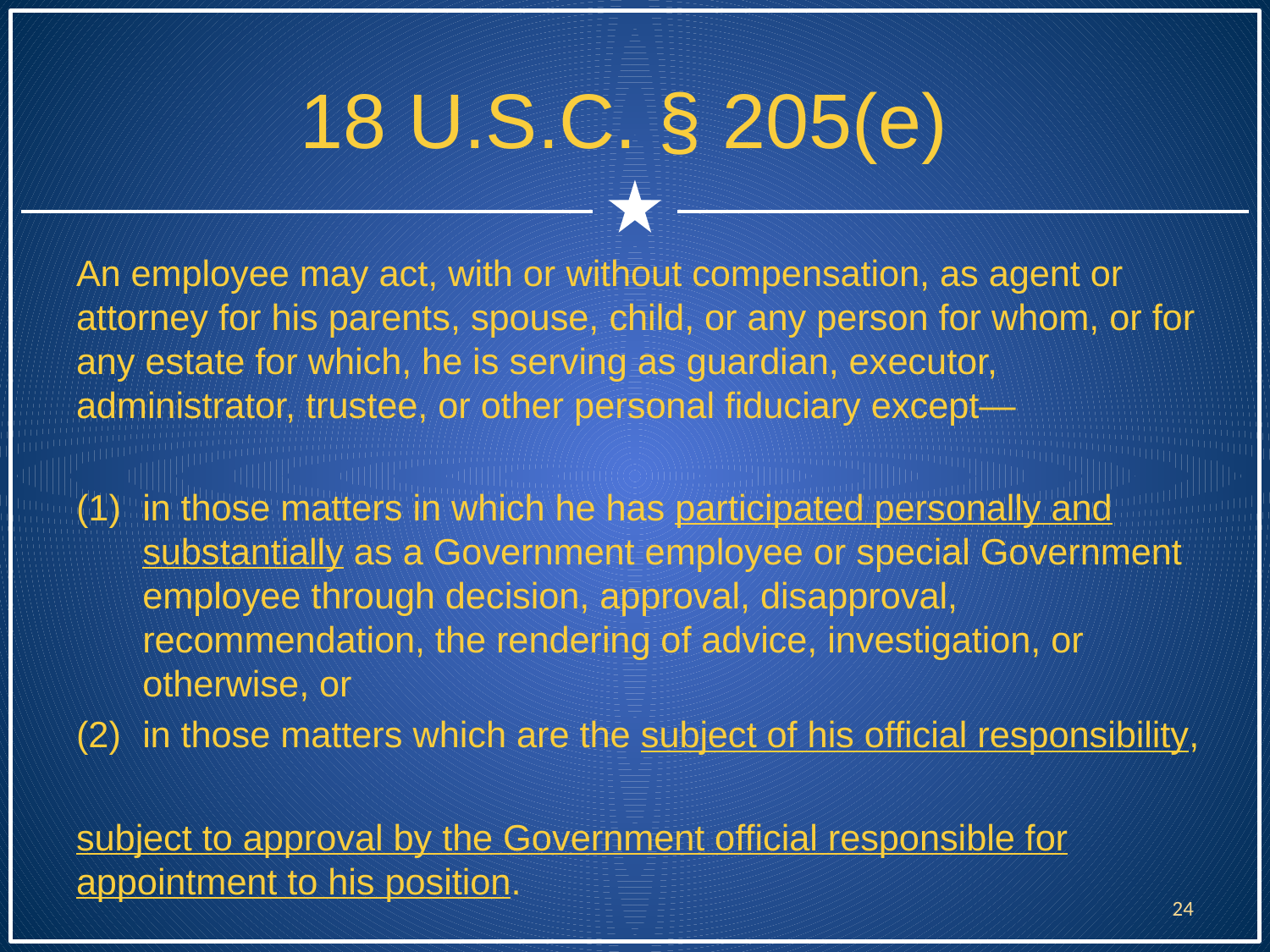

# 18 U.S.C. § 205(e)
An employee may act, with or without compensation, as agent or attorney for his parents, spouse, child, or any person for whom, or for any estate for which, he is serving as guardian, executor, administrator, trustee, or other personal fiduciary except—

in those matters in which he has participated personally and substantially as a Government employee or special Government employee through decision, approval, disapproval, recommendation, the rendering of advice, investigation, or otherwise, or
in those matters which are the subject of his official responsibility,

subject to approval by the Government official responsible for appointment to his position.
24